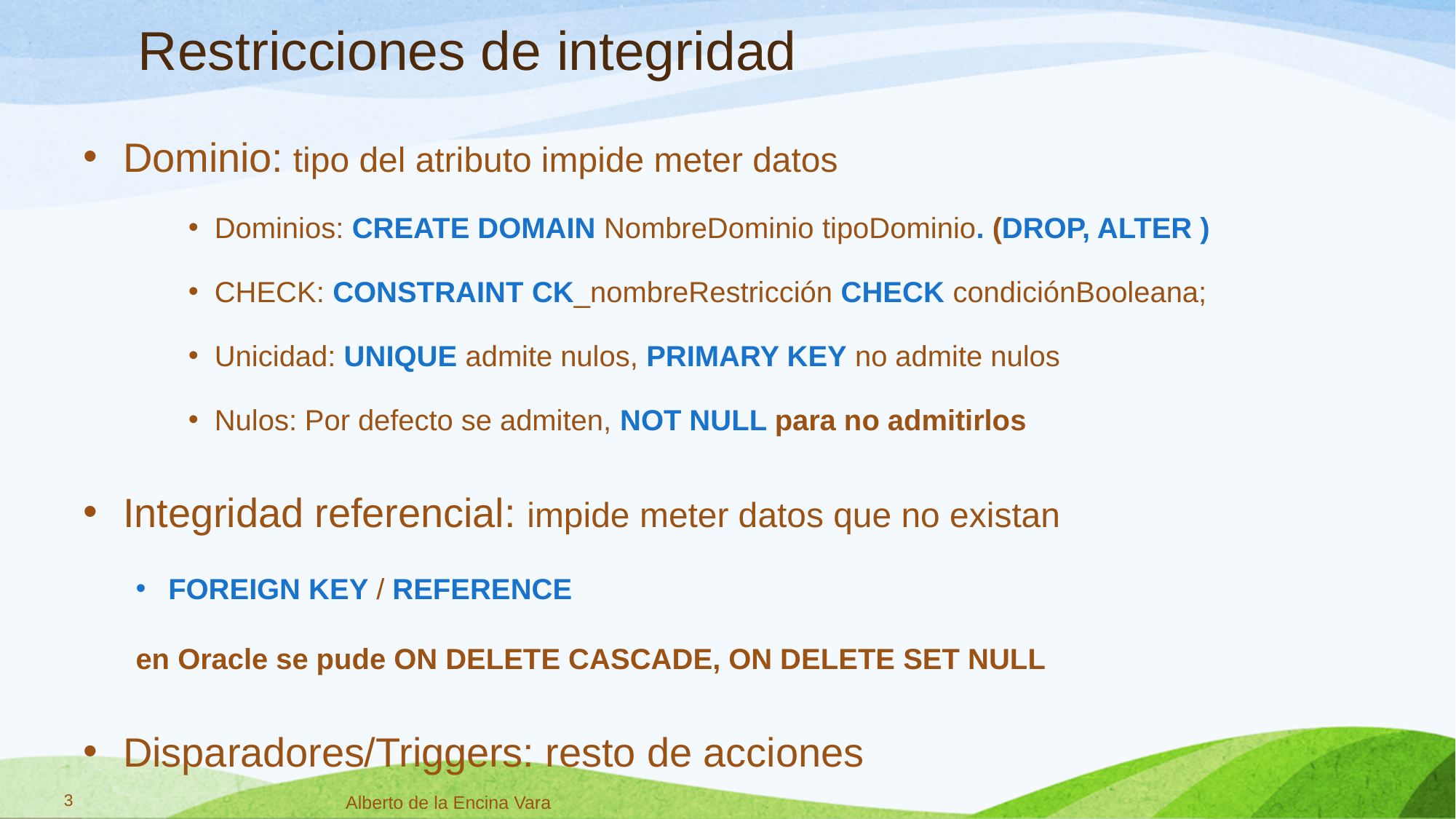

# Restricciones de integridad
Dominio: tipo del atributo impide meter datos
Dominios: CREATE DOMAIN NombreDominio tipoDominio. (DROP, ALTER )
CHECK: CONSTRAINT CK_nombreRestricción CHECK condiciónBooleana;
Unicidad: UNIQUE admite nulos, PRIMARY KEY no admite nulos
Nulos: Por defecto se admiten, NOT NULL para no admitirlos
Integridad referencial: impide meter datos que no existan
FOREIGN KEY / REFERENCE
en Oracle se pude ON DELETE CASCADE, ON DELETE SET NULL
Disparadores/Triggers: resto de acciones

3
Alberto de la Encina Vara